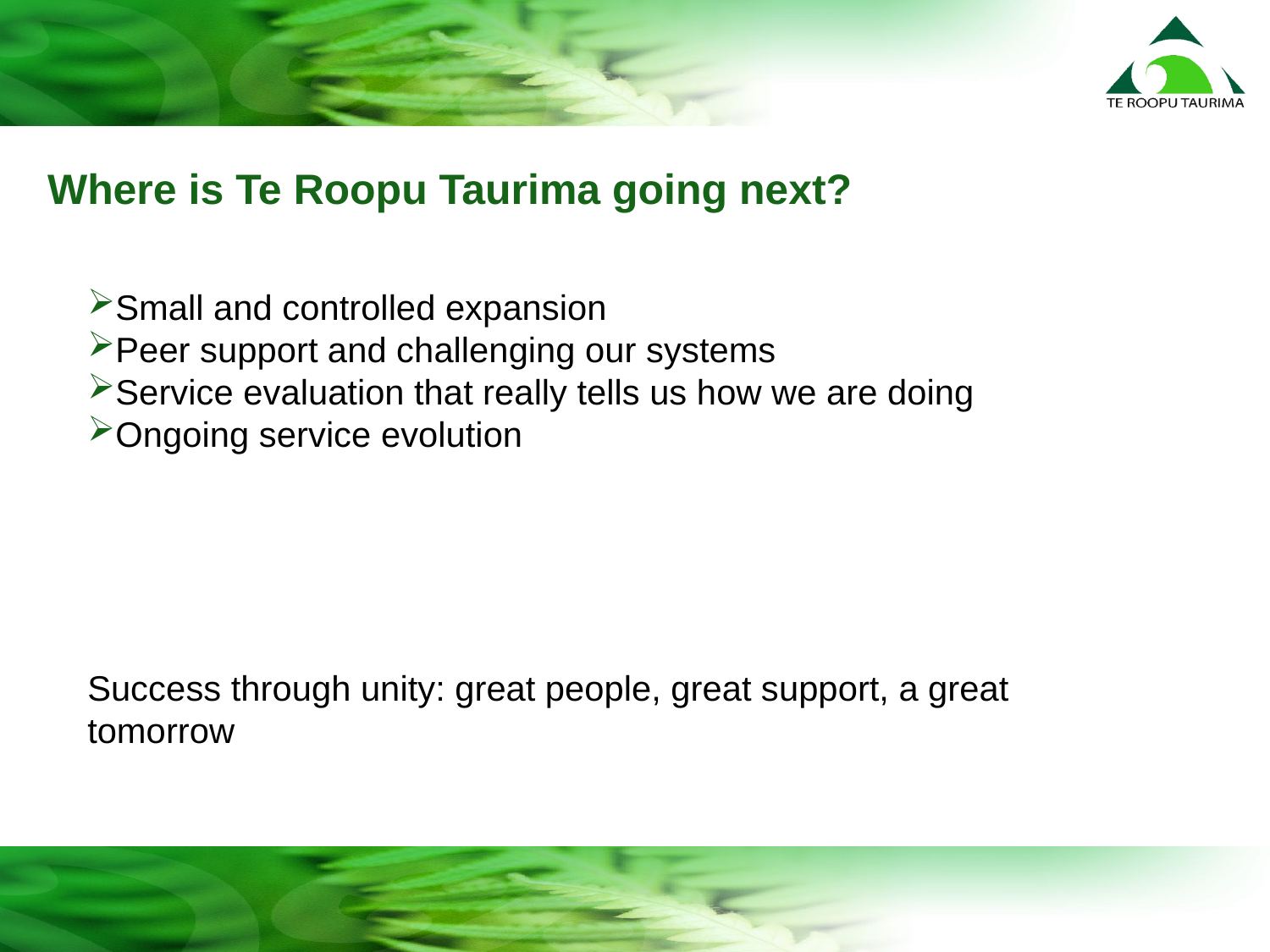

# Where is Te Roopu Taurima going next?

Small and controlled expansion
Peer support and challenging our systems
Service evaluation that really tells us how we are doing
Ongoing service evolution

Success through unity: great people, great support, a great tomorrow